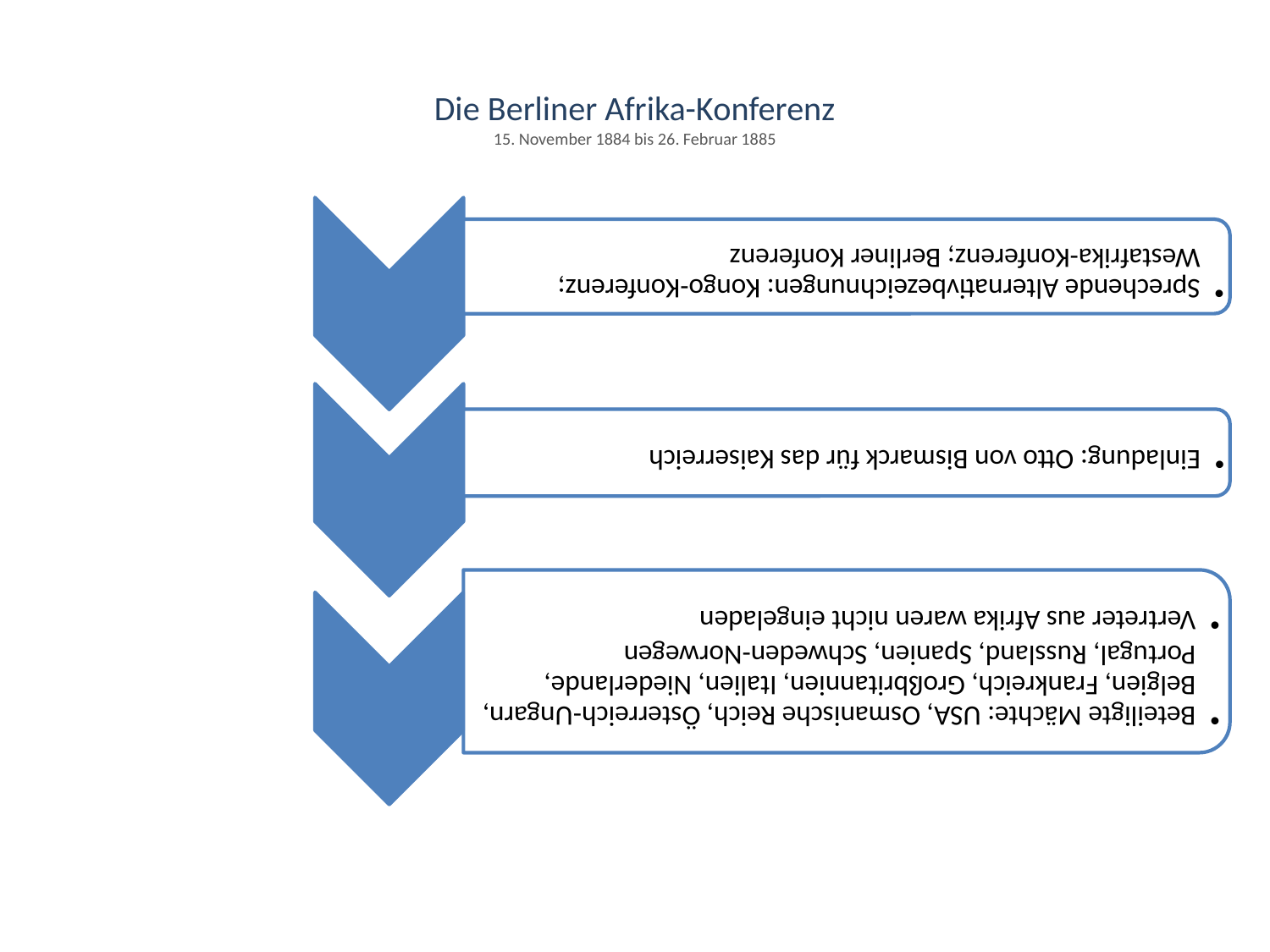

# Die Berliner Afrika-Konferenz 15. November 1884 bis 26. Februar 1885

Sprechende Alternativbezeichnungen: Kongo-Konferenz; Westafrika-Konferenz; Berliner Konferenz

Einladung: Otto von Bismarck für das Kaiserreich

Beteiligte Mächte: USA, Osmanische Reich, Österreich-Ungarn, Belgien, Frankreich, Großbritannien, Italien, Niederlande, Portugal, Russland, Spanien, Schweden-Norwegen
Vertreter aus Afrika waren nicht eingeladen